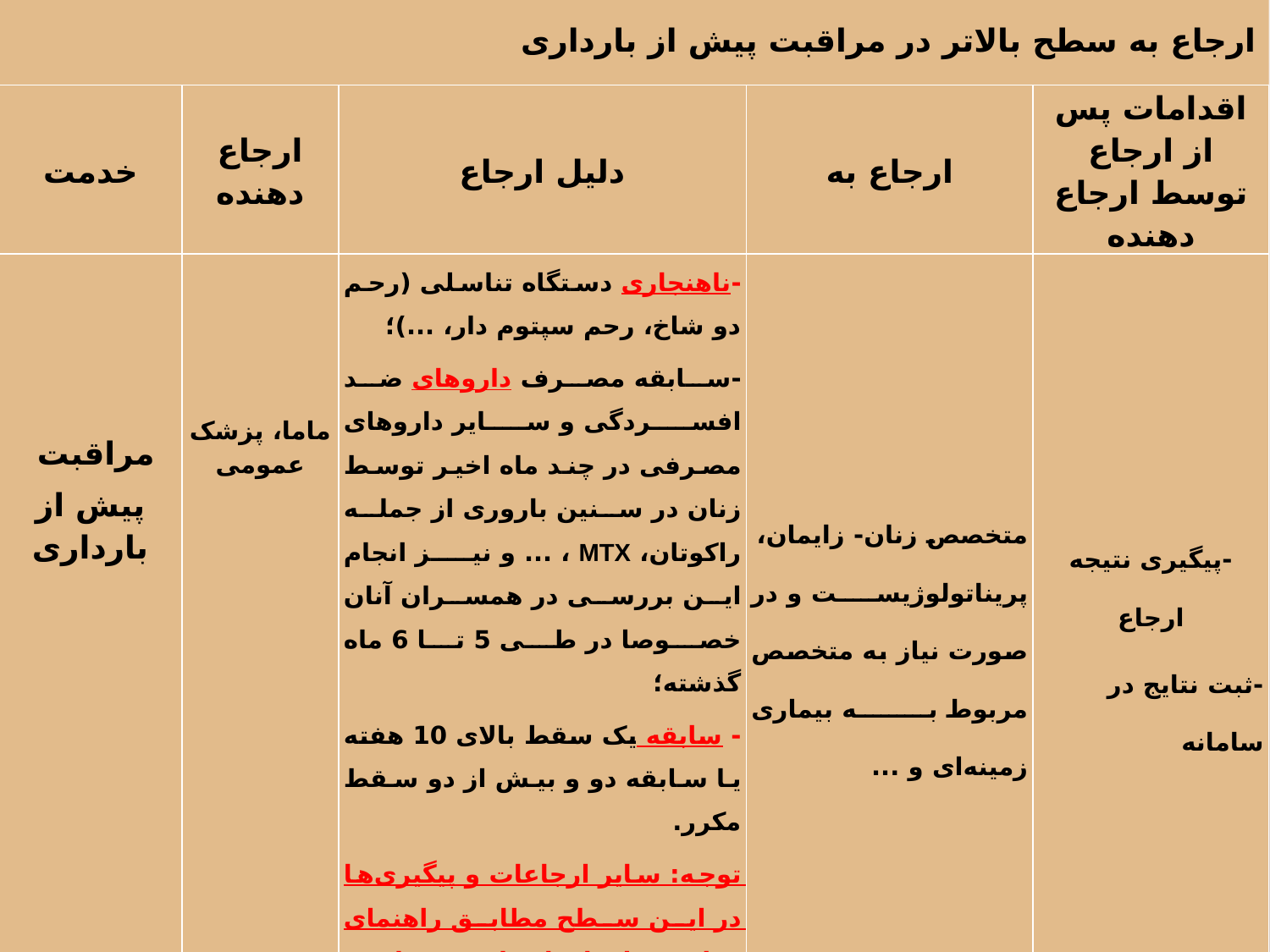

ارجاع به سطح بالاتر در مراقبت پیش از بارداری
| خدمت | ارجاع دهنده | دلیل ارجاع | ارجاع به | اقدامات پس از ارجاع توسط ارجاع دهنده |
| --- | --- | --- | --- | --- |
| مراقبت پیش از بارداری | ماما، پزشک عمومی | -ناهنجاری دستگاه تناسلی (رحم دو شاخ، رحم سپتوم دار، ...)؛ -سابقه مصرف داروهای ضد افسردگی و سایر داروهای مصرفی در چند ماه اخیر توسط زنان در سنین باروری از جمله راکوتان، MTX ، ... و نیز انجام این بررسی در همسران آنان خصوصا در طی 5 تا 6 ماه گذشته؛ - سابقه یک سقط بالای 10 هفته یا سابقه دو و بیش از دو سقط مکرر. توجه: سایر ارجاعات و پیگیری‌ها در این سطح مطابق راهنمای مراقبت‌های ادغام یافته سلامت مادران. | متخصص زنان- زایمان، پریناتولوژیست و در صورت نیاز به متخصص مربوط به بیماری زمینه‌ای و ... | -پیگیری نتیجه ارجاع -ثبت نتایج در سامانه |